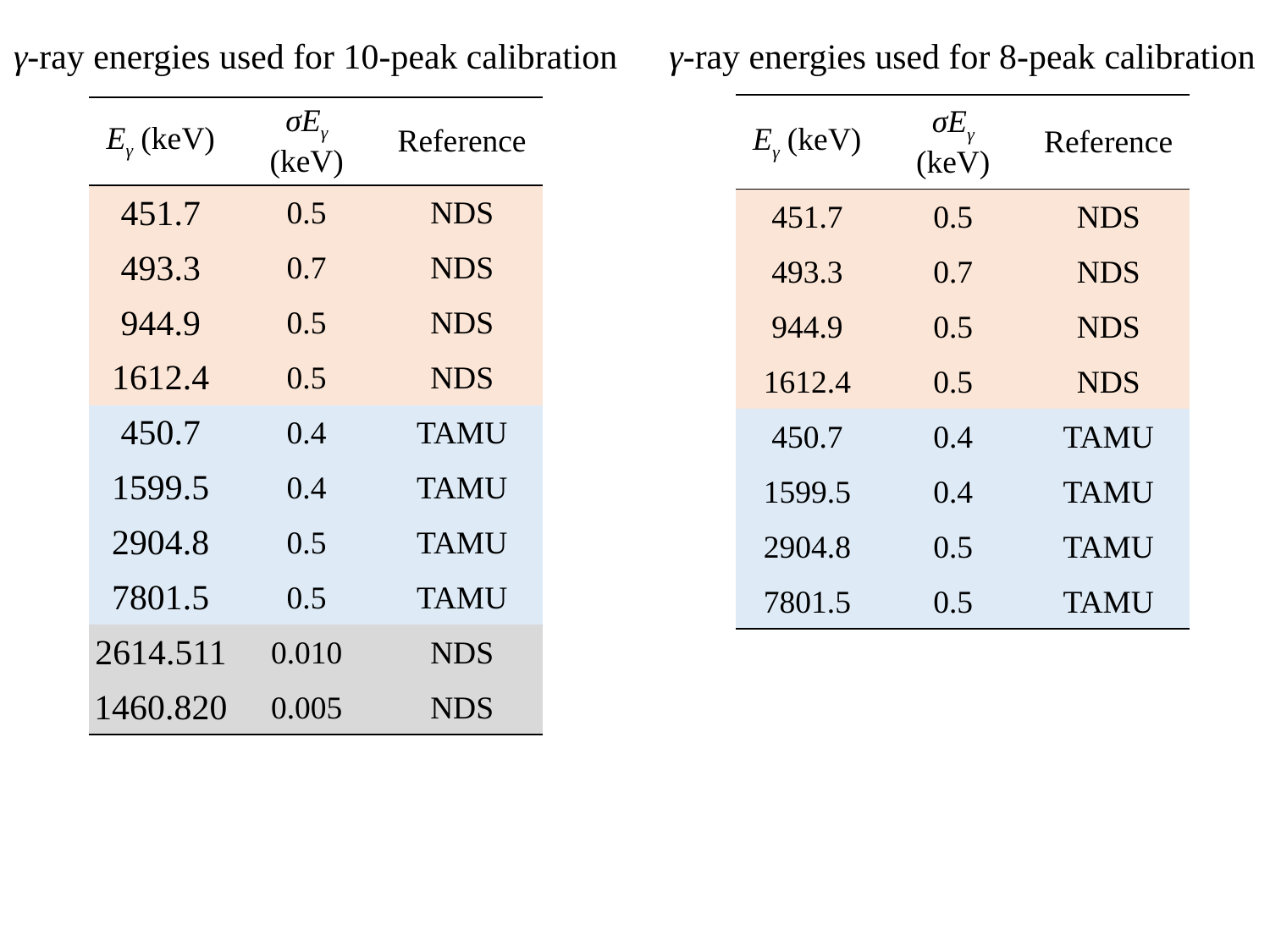

γ-ray energies used for 10-peak calibration
γ-ray energies used for 8-peak calibration
| Eγ (keV) | σEγ (keV) | Reference |
| --- | --- | --- |
| 451.7 | 0.5 | NDS |
| 493.3 | 0.7 | NDS |
| 944.9 | 0.5 | NDS |
| 1612.4 | 0.5 | NDS |
| 450.7 | 0.4 | TAMU |
| 1599.5 | 0.4 | TAMU |
| 2904.8 | 0.5 | TAMU |
| 7801.5 | 0.5 | TAMU |
| Eγ (keV) | σEγ (keV) | Reference |
| --- | --- | --- |
| 451.7 | 0.5 | NDS |
| 493.3 | 0.7 | NDS |
| 944.9 | 0.5 | NDS |
| 1612.4 | 0.5 | NDS |
| 450.7 | 0.4 | TAMU |
| 1599.5 | 0.4 | TAMU |
| 2904.8 | 0.5 | TAMU |
| 7801.5 | 0.5 | TAMU |
| 2614.511 | 0.010 | NDS |
| 1460.820 | 0.005 | NDS |